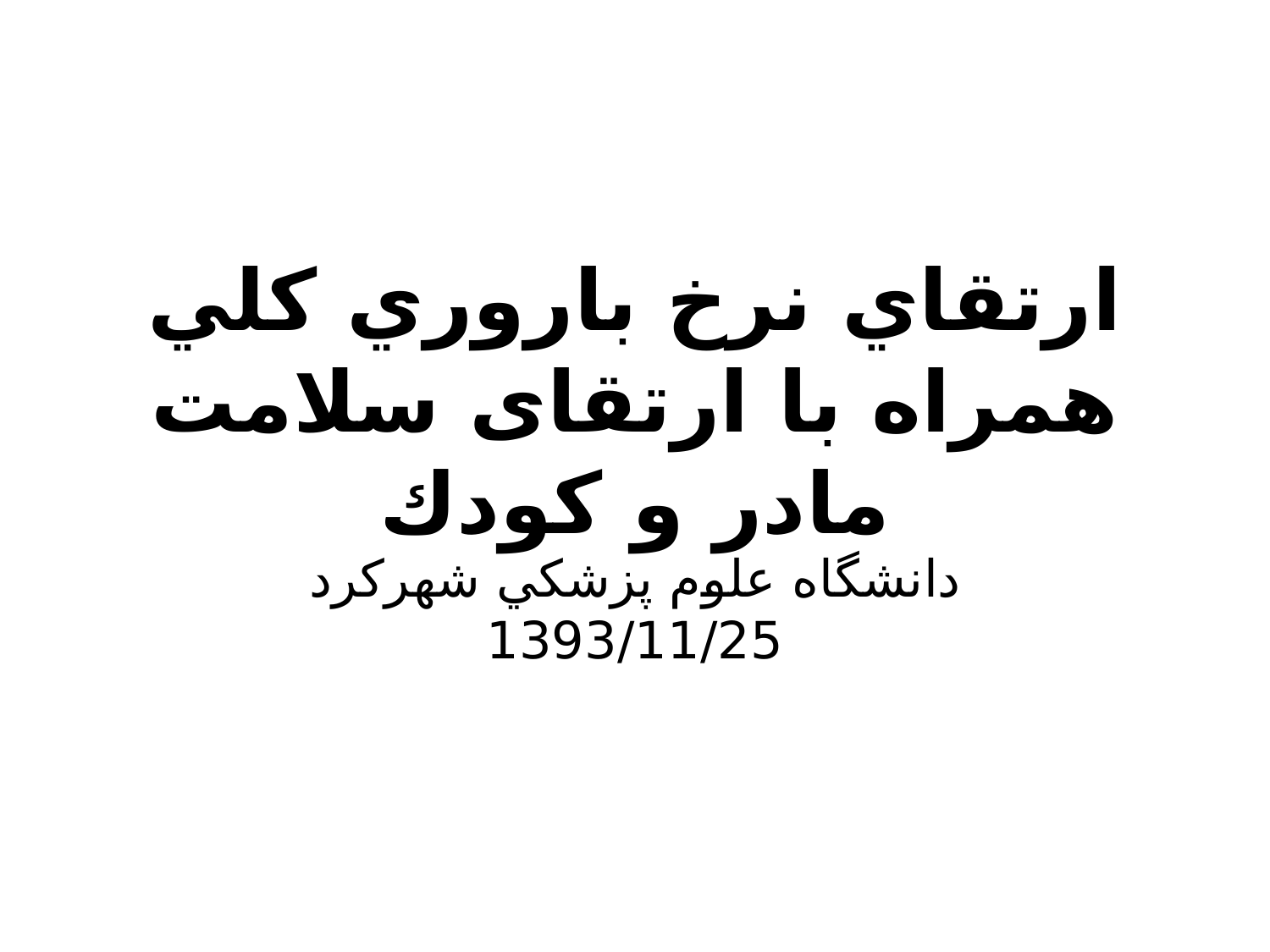

# ارتقاي نرخ باروري كلي همراه با ارتقای سلامت مادر و كودك
دانشگاه علوم پزشكي شهرکرد 1393/11/25